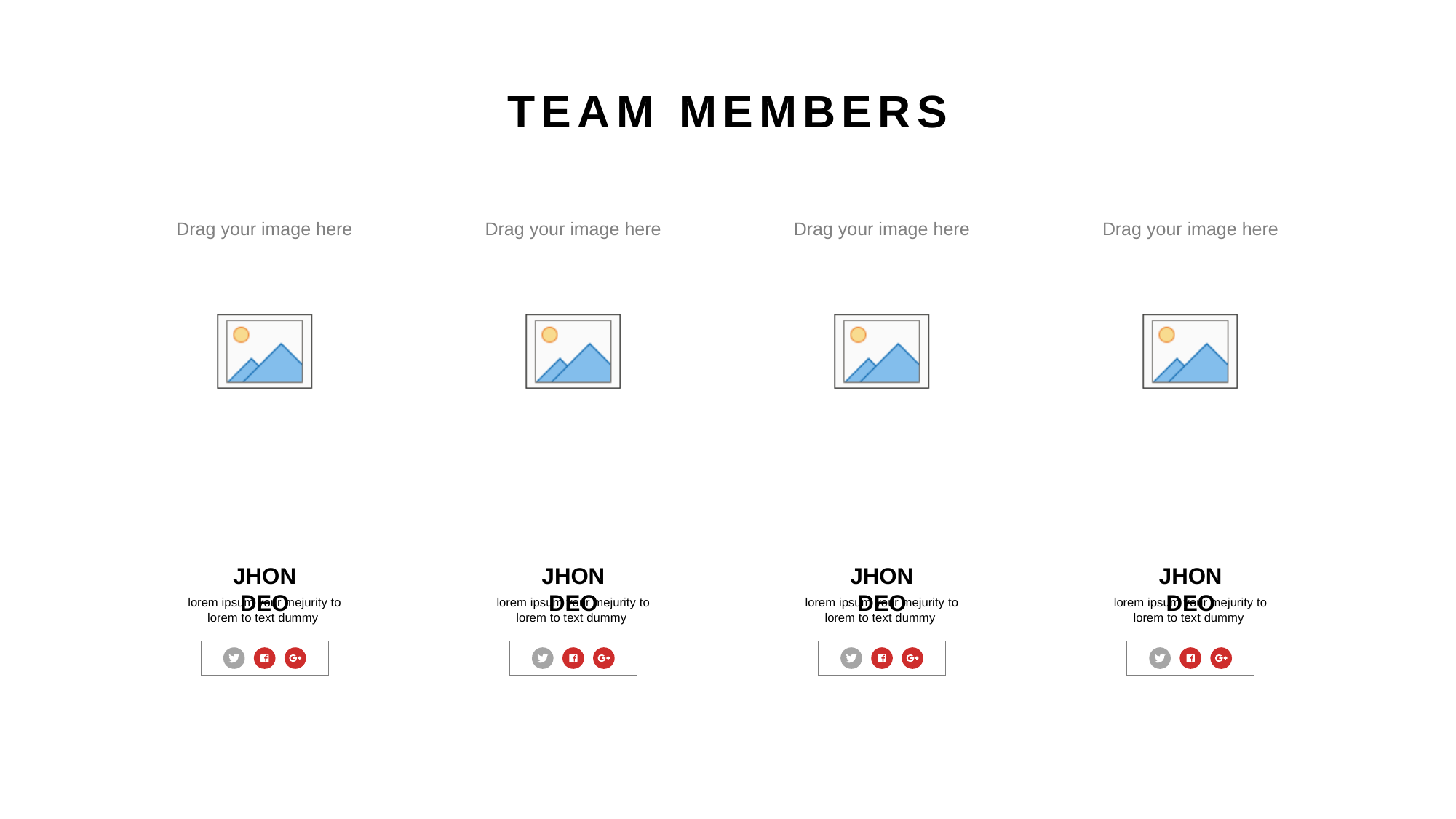

TEAM MEMBERS

JHON DEO
lorem ipsum your mejurity to lorem to text dummy

JHON DEO
lorem ipsum your mejurity to lorem to text dummy

JHON DEO
lorem ipsum your mejurity to lorem to text dummy

JHON DEO
lorem ipsum your mejurity to lorem to text dummy